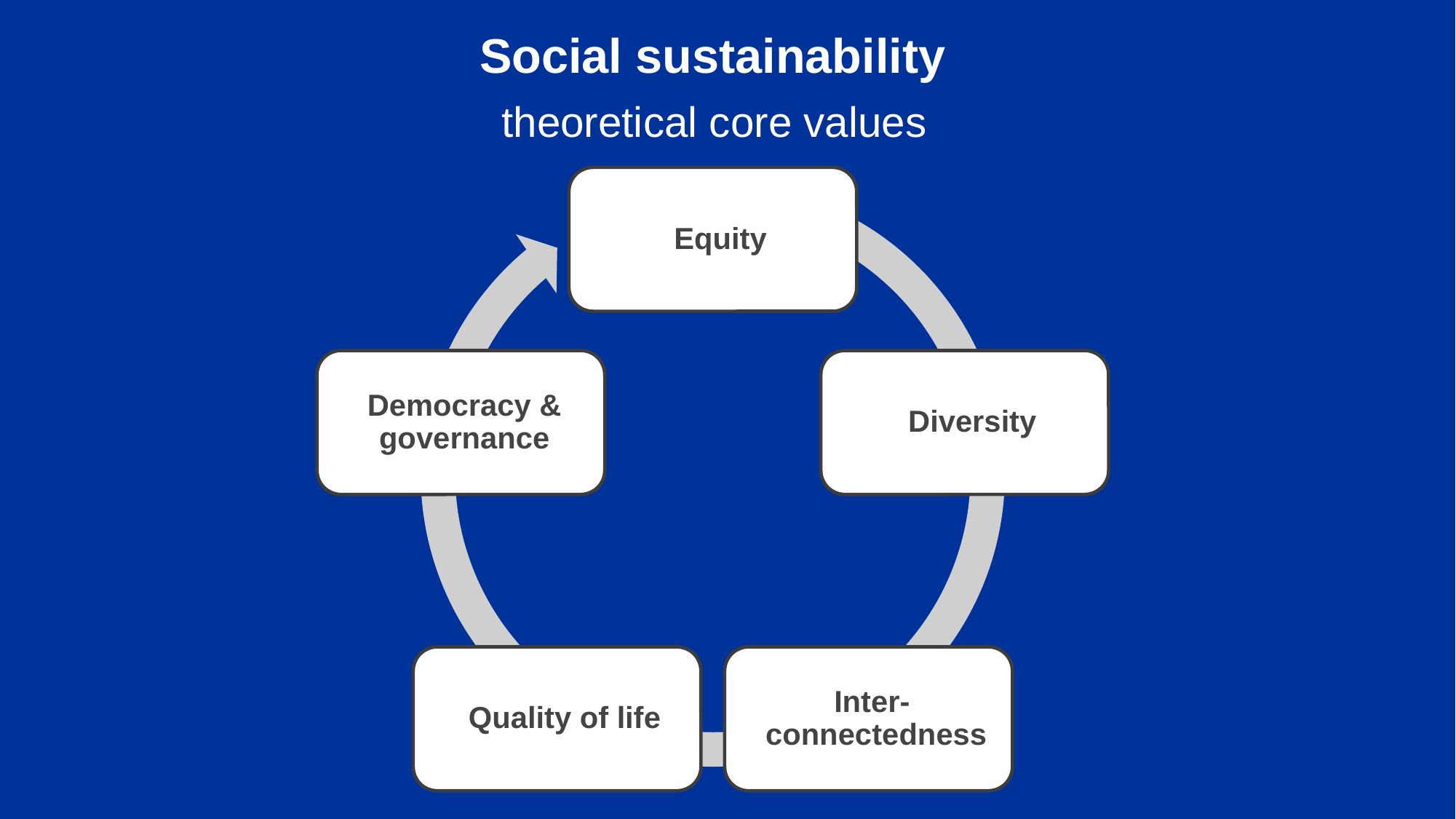

Social sustainability
 theoretical core values
Equity
Diversity
Inter- connectedness
Quality of life
Democracy & governance